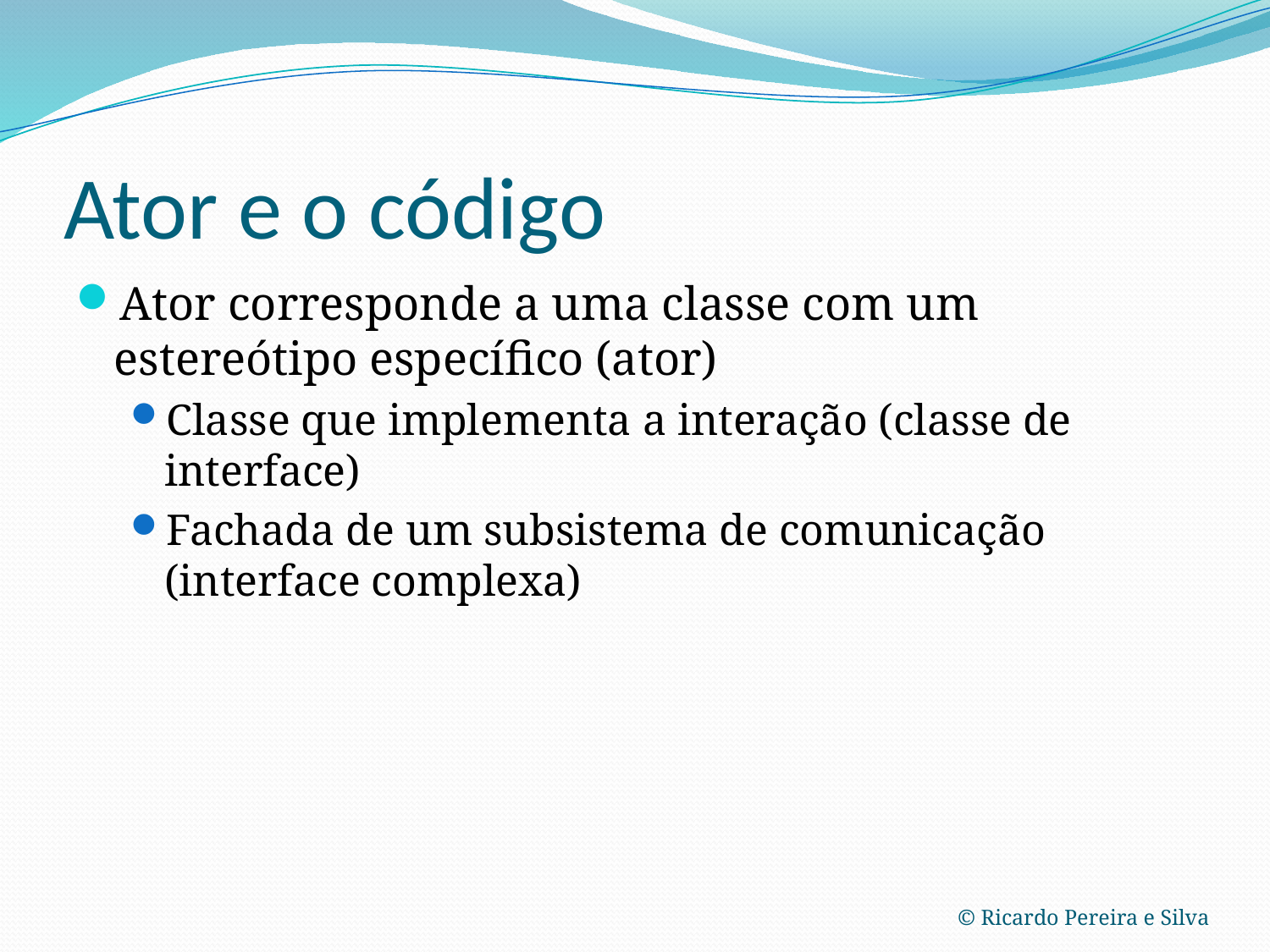

# Ator e o código
Ator corresponde a uma classe com um estereótipo específico (ator)
Classe que implementa a interação (classe de interface)
Fachada de um subsistema de comunicação (interface complexa)

© Ricardo Pereira e Silva